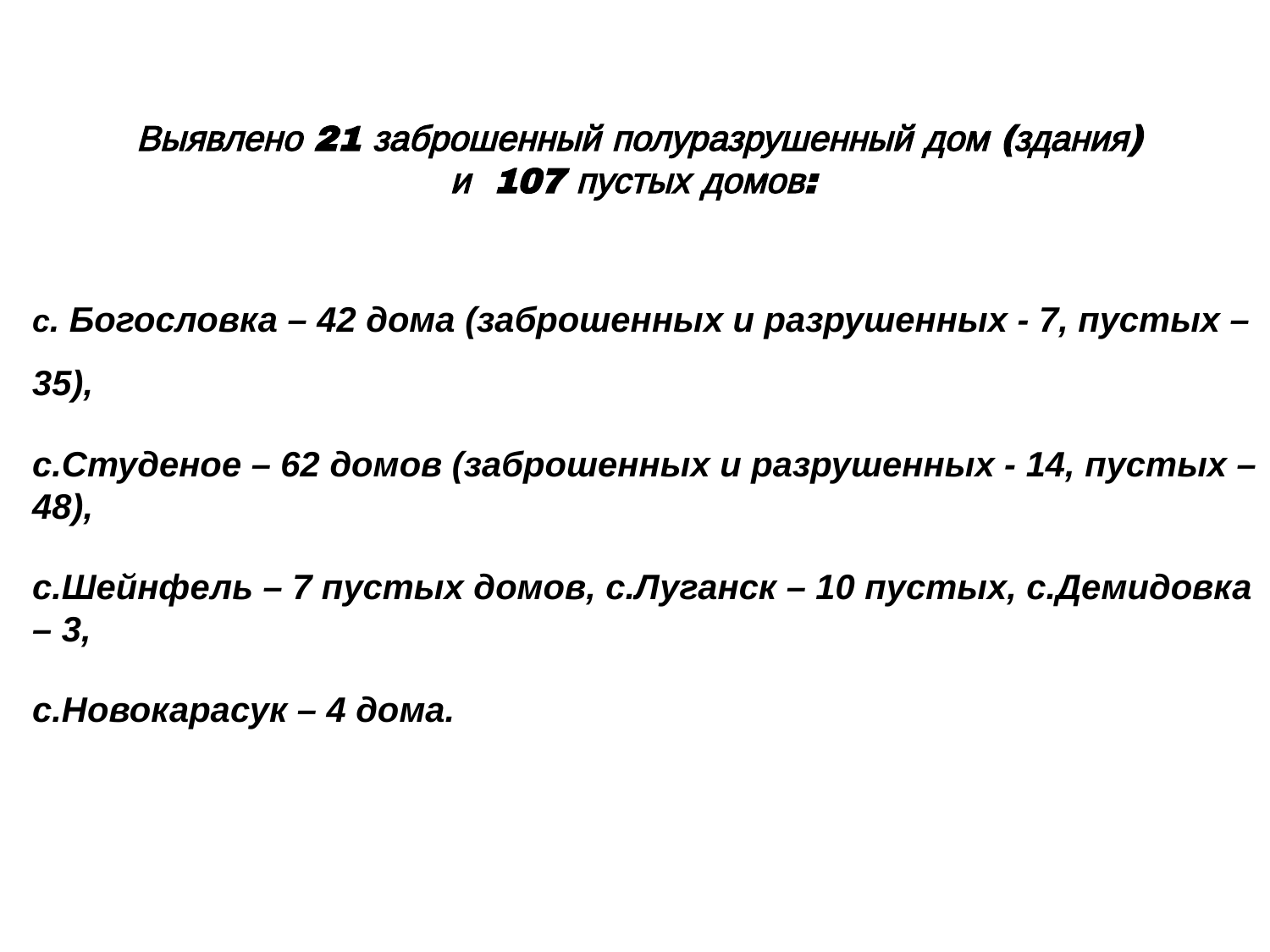

Выявлено 21 заброшенный полуразрушенный дом (здания)
и  107 пустых домов:

с. Богословка – 42 дома (заброшенных и разрушенных - 7, пустых – 35),

с.Студеное – 62 домов (заброшенных и разрушенных - 14, пустых – 48),

с.Шейнфель – 7 пустых домов, с.Луганск – 10 пустых, с.Демидовка – 3,

с.Новокарасук – 4 дома.